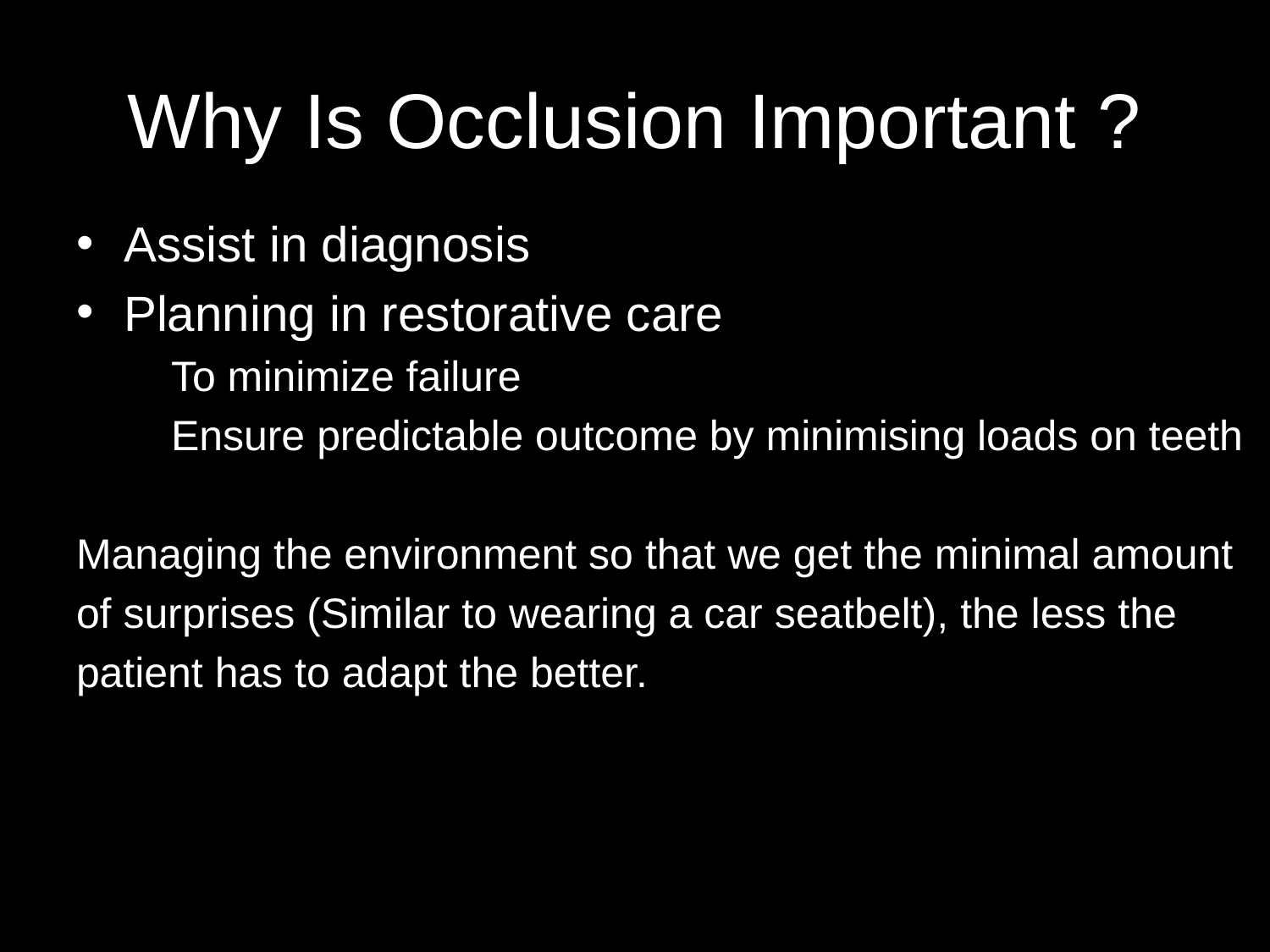

# Why Is Occlusion Important ?
Assist in diagnosis
Planning in restorative care
        To minimize failure
        Ensure predictable outcome by minimising loads on teeth

Managing the environment so that we get the minimal amount
of surprises (Similar to wearing a car seatbelt), the less the
patient has to adapt the better.